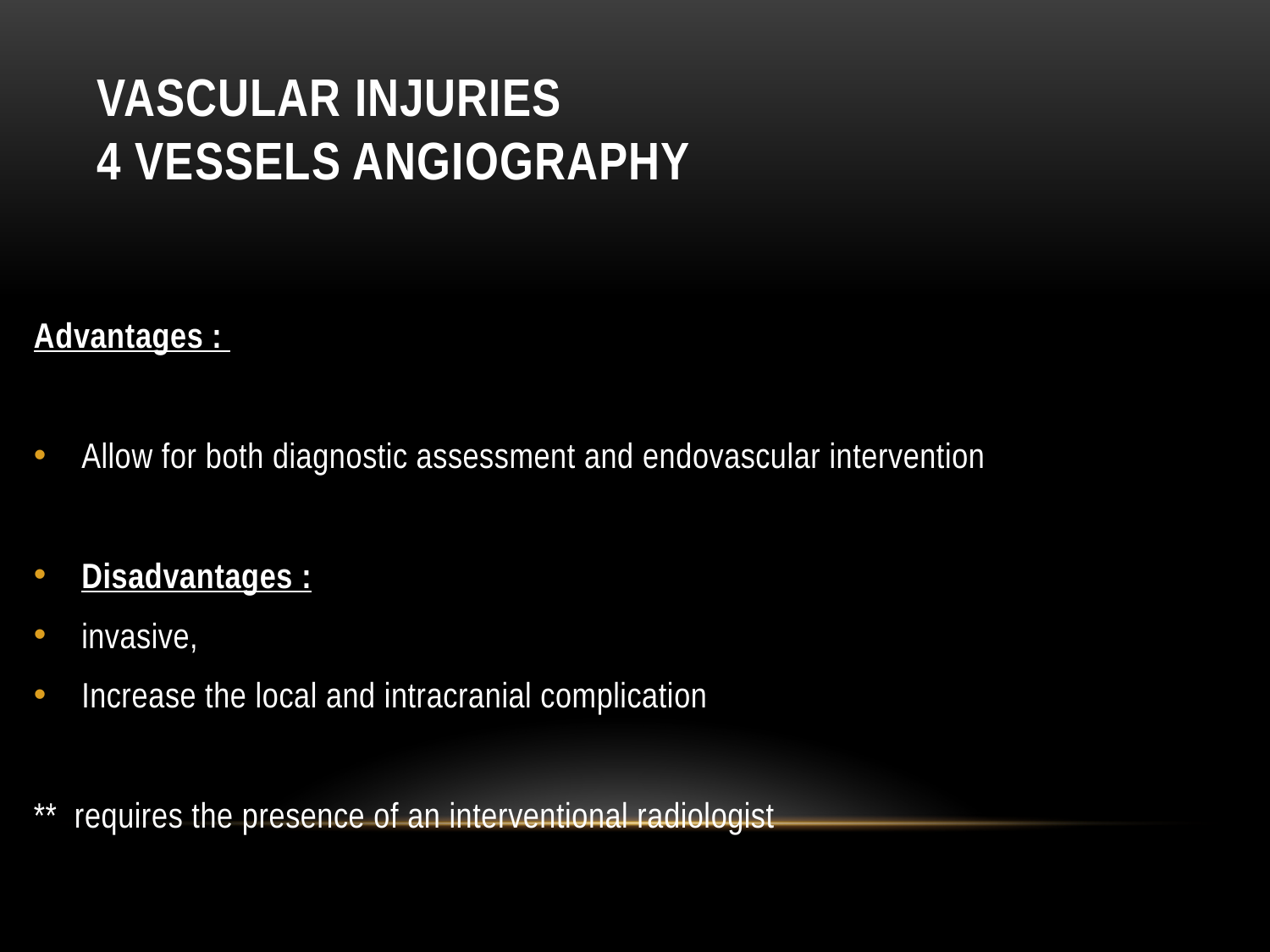

# Vascular injuries 4 vessels angiography
Advantages :

Allow for both diagnostic assessment and endovascular intervention

Disadvantages :
invasive,
Increase the local and intracranial complication

**  requires the presence of an interventional radiologist